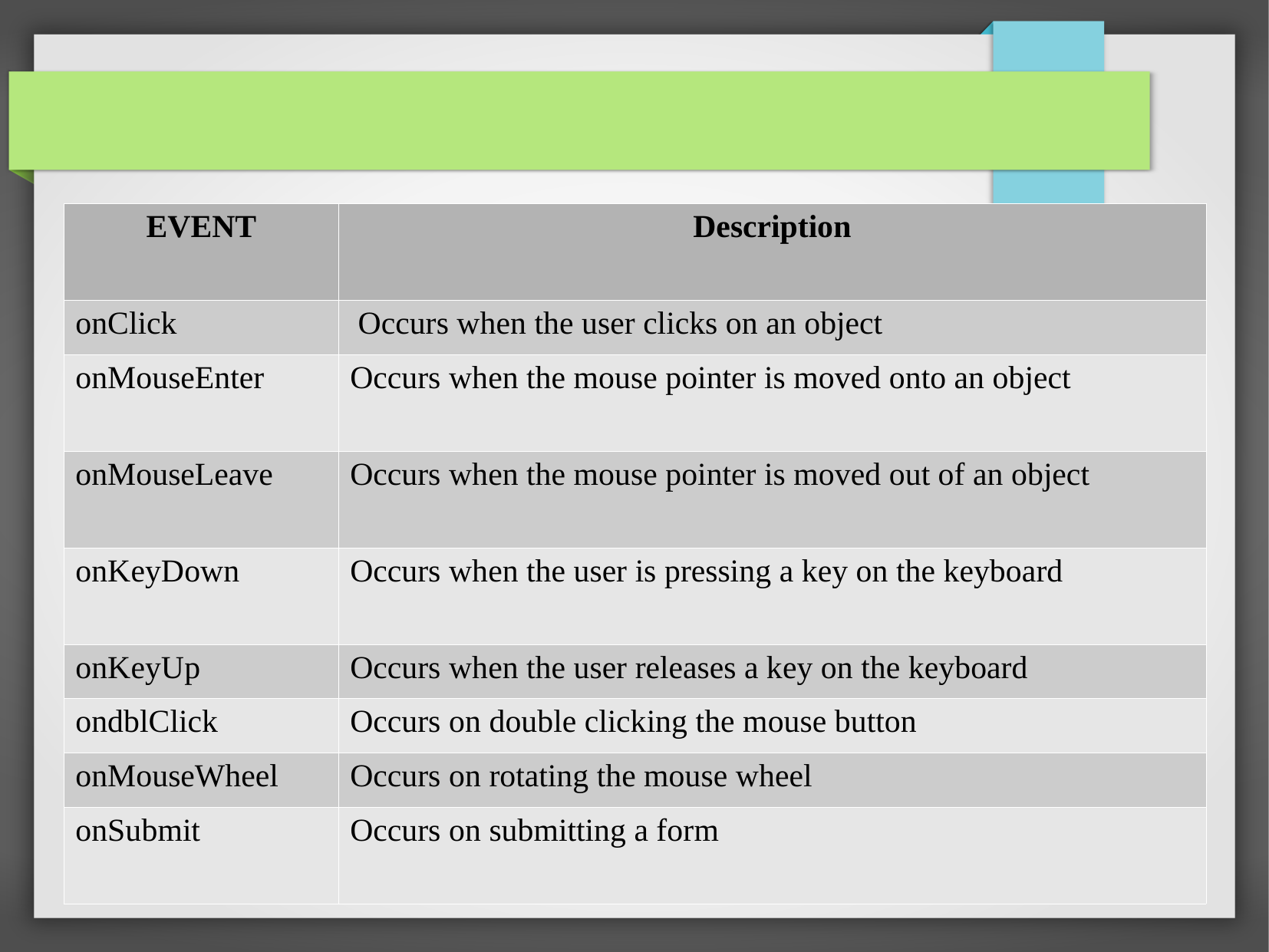

| EVENT | Description |
| --- | --- |
| onClick | Occurs when the user clicks on an object |
| onMouseEnter | Occurs when the mouse pointer is moved onto an object |
| onMouseLeave | Occurs when the mouse pointer is moved out of an object |
| onKeyDown | Occurs when the user is pressing a key on the keyboard |
| onKeyUp | Occurs when the user releases a key on the keyboard |
| ondblClick | Occurs on double clicking the mouse button |
| onMouseWheel | Occurs on rotating the mouse wheel |
| onSubmit | Occurs on submitting a form |